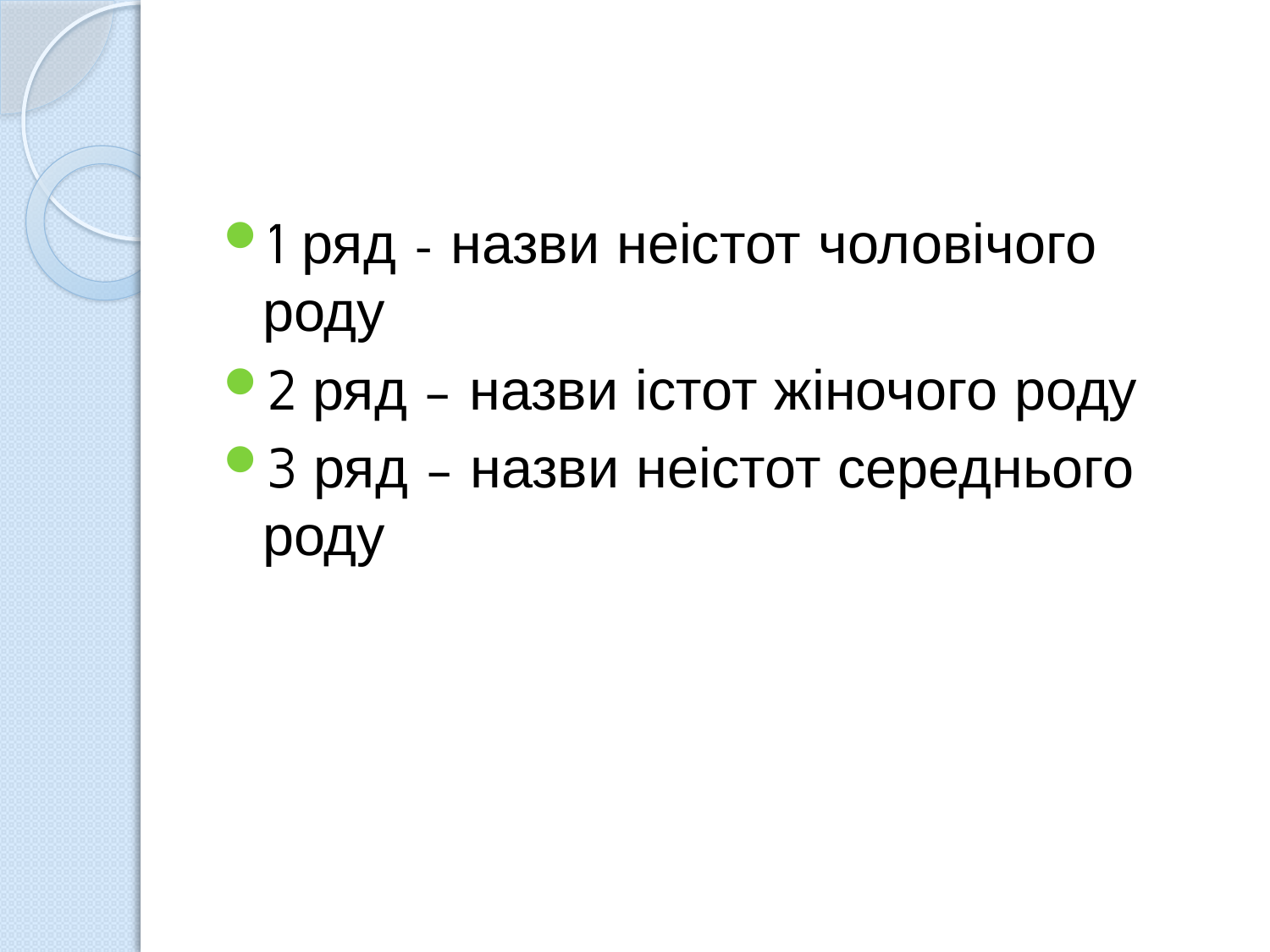

1 ряд - назви неістот чоловічого роду
2 ряд – назви істот жіночого роду
3 ряд – назви неістот середнього роду